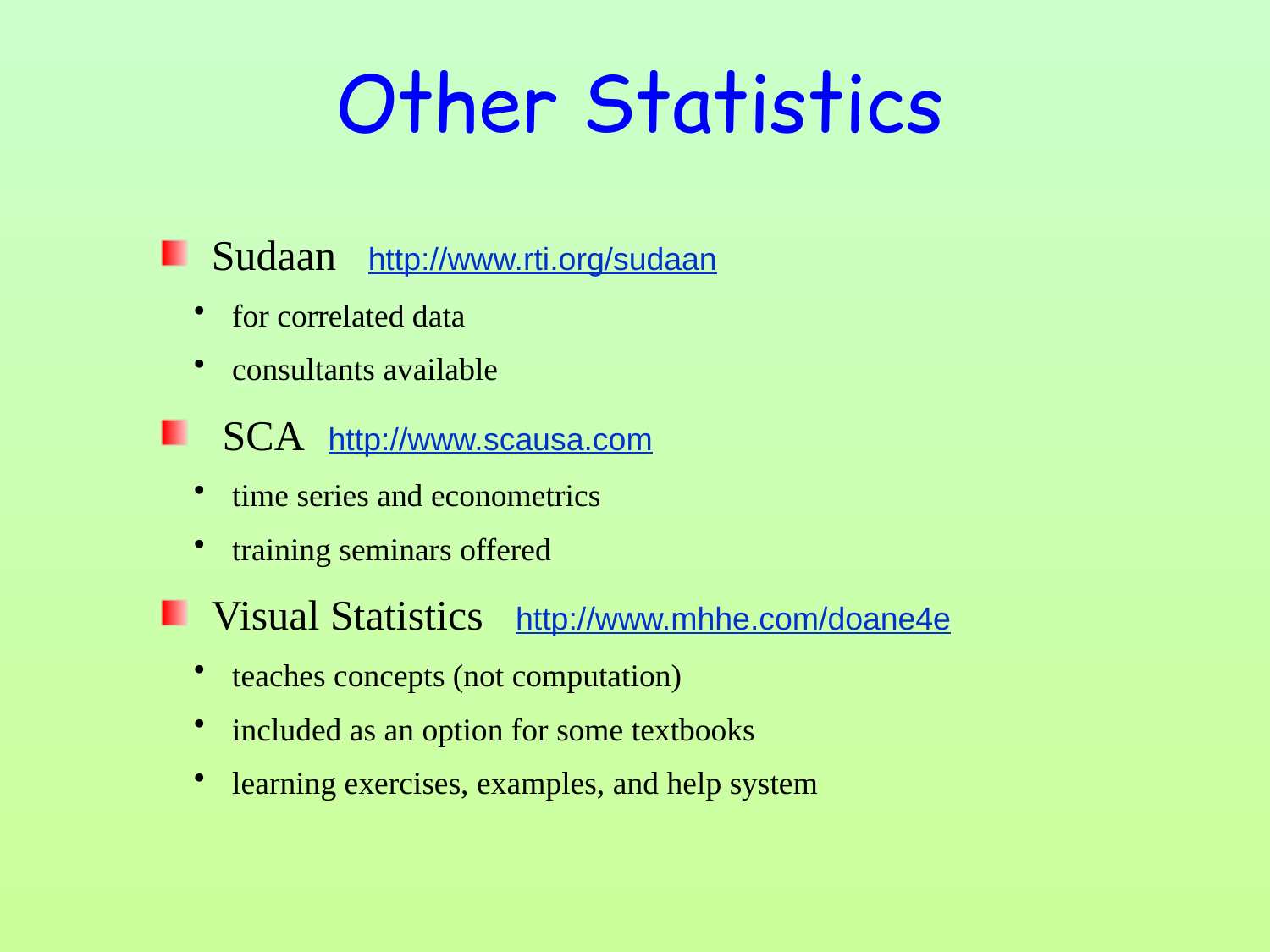

# Other Statistics
  Sudaan   http://www.rti.org/sudaan
 for correlated data
 consultants available
   SCA	 http://www.scausa.com
 time series and econometrics
 training seminars offered
  Visual Statistics   http://www.mhhe.com/doane4e
 teaches concepts (not computation)
 included as an option for some textbooks
 learning exercises, examples, and help system